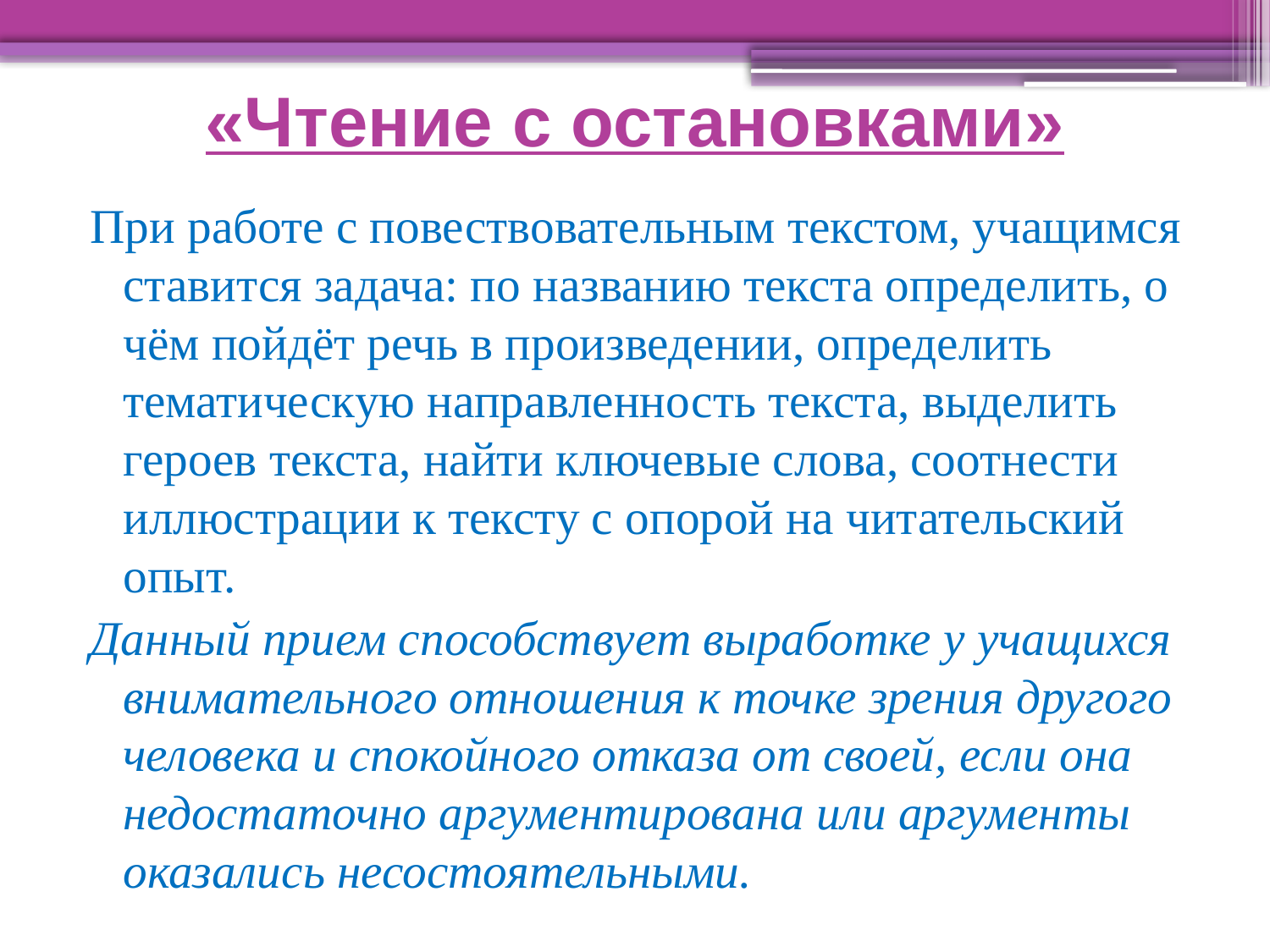

# «Чтение с остановками»
При работе с повествовательным текстом, учащимся ставится задача: по названию текста определить, о чём пойдёт речь в произведении, определить тематическую направленность текста, выделить героев текста, найти ключевые слова, соотнести иллюстрации к тексту с опорой на читательский опыт.
Данный прием способствует выработке у учащихся внимательного отношения к точке зрения другого человека и спокойного отказа от своей, если она недостаточно аргументирована или аргументы оказались несостоятельными.